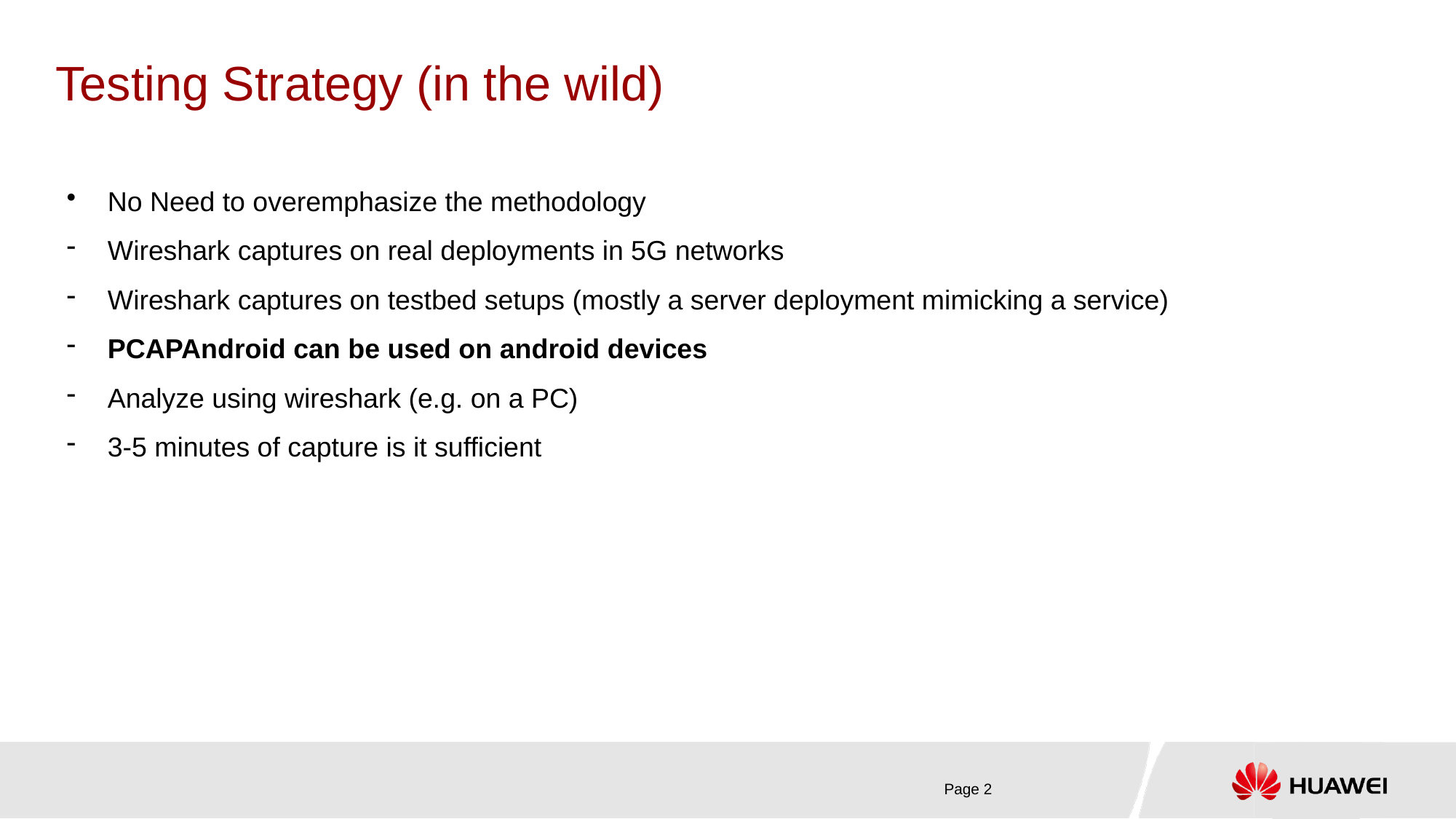

# Testing Strategy (in the wild)
No Need to overemphasize the methodology
Wireshark captures on real deployments in 5G networks
Wireshark captures on testbed setups (mostly a server deployment mimicking a service)
PCAPAndroid can be used on android devices
Analyze using wireshark (e.g. on a PC)
3-5 minutes of capture is it sufficient